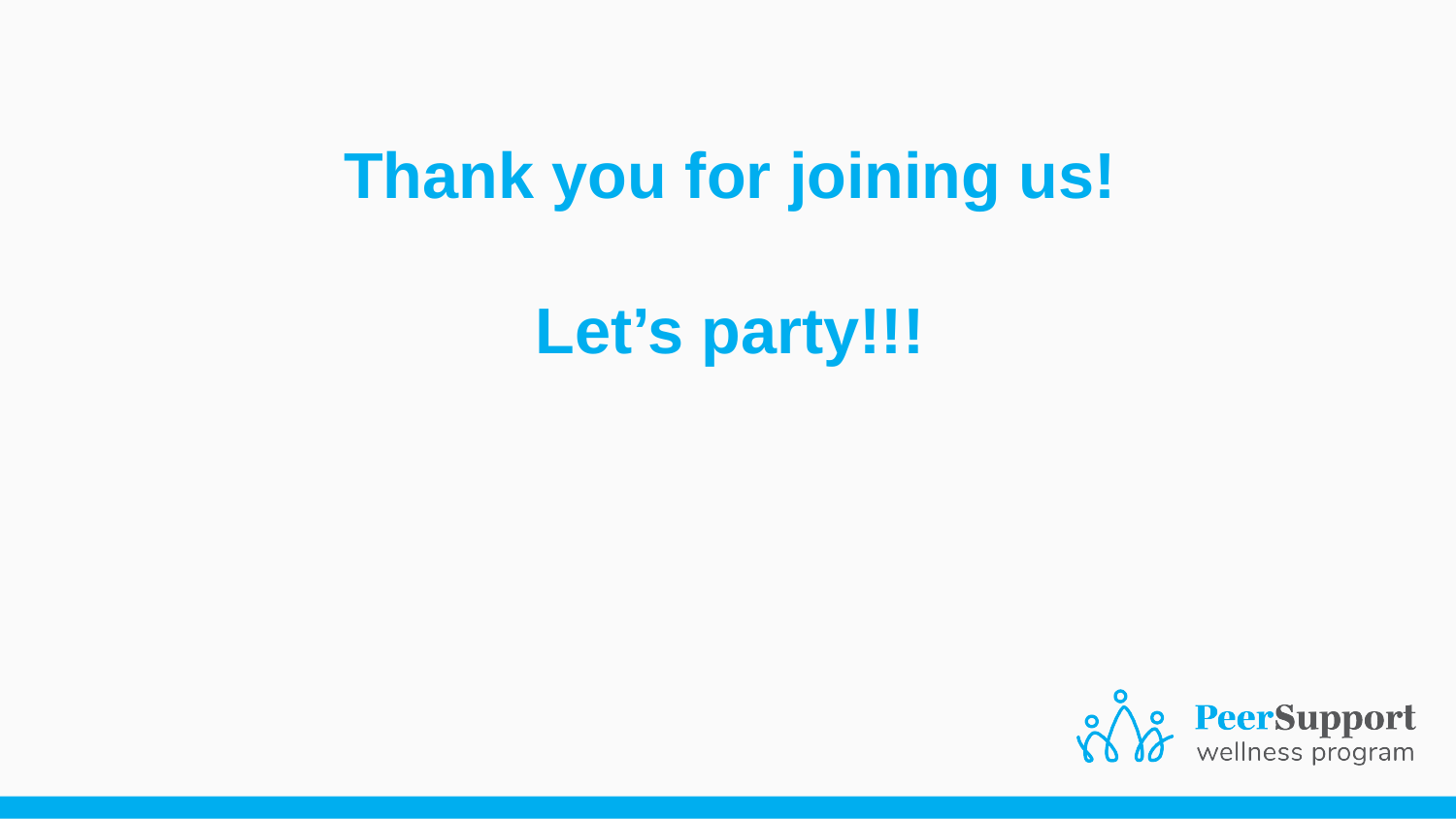

# Thank you for joining us! Let’s party!!!